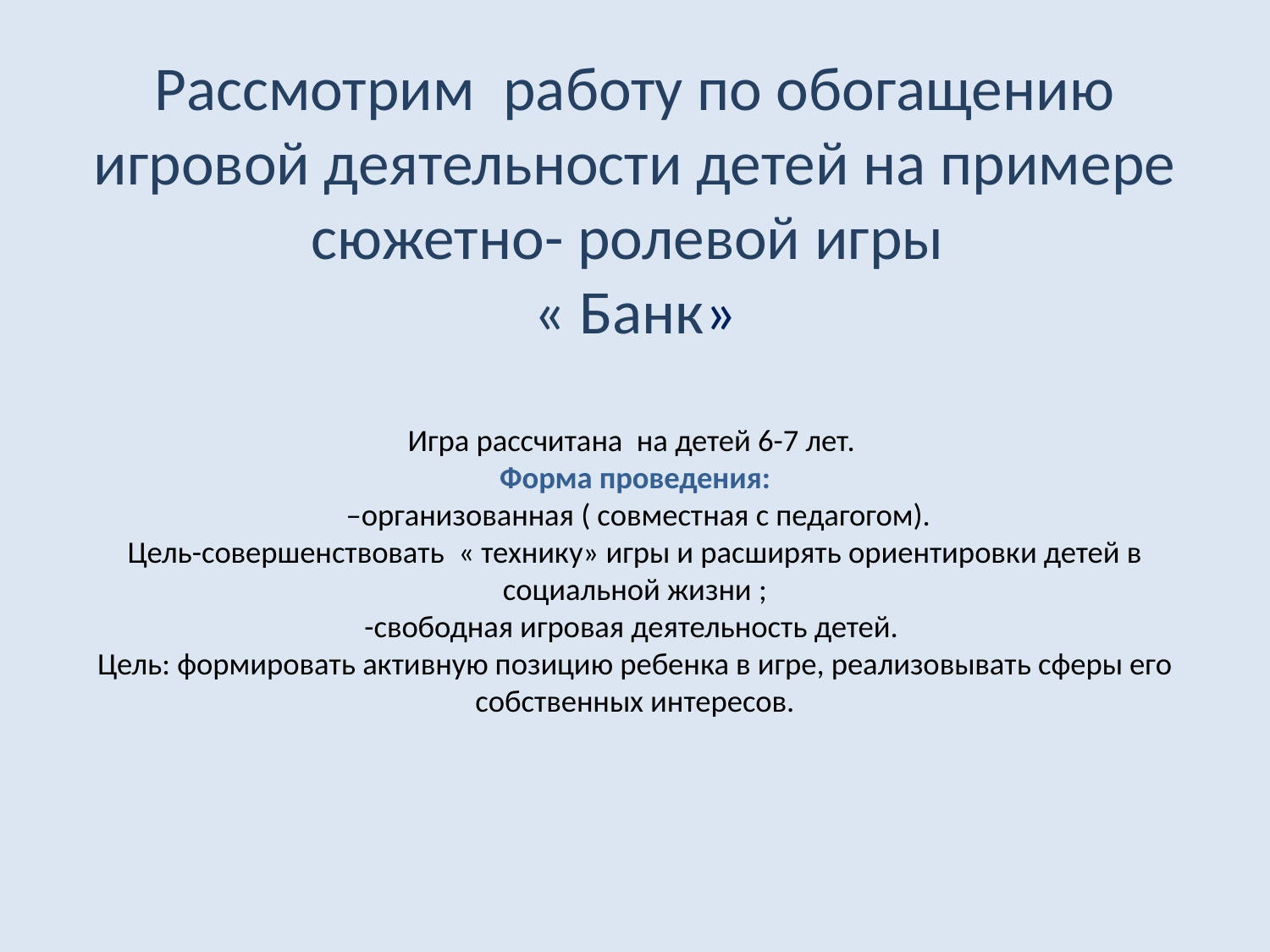

# Рассмотрим  работу по обогащению игровой деятельности детей на примере сюжетно- ролевой игры « Банк» Игра рассчитана  на детей 6-7 лет. Форма проведения: –организованная ( совместная с педагогом). Цель-совершенствовать  « технику» игры и расширять ориентировки детей в социальной жизни ; -свободная игровая деятельность детей. Цель: формировать активную позицию ребенка в игре, реализовывать сферы его собственных интересов.